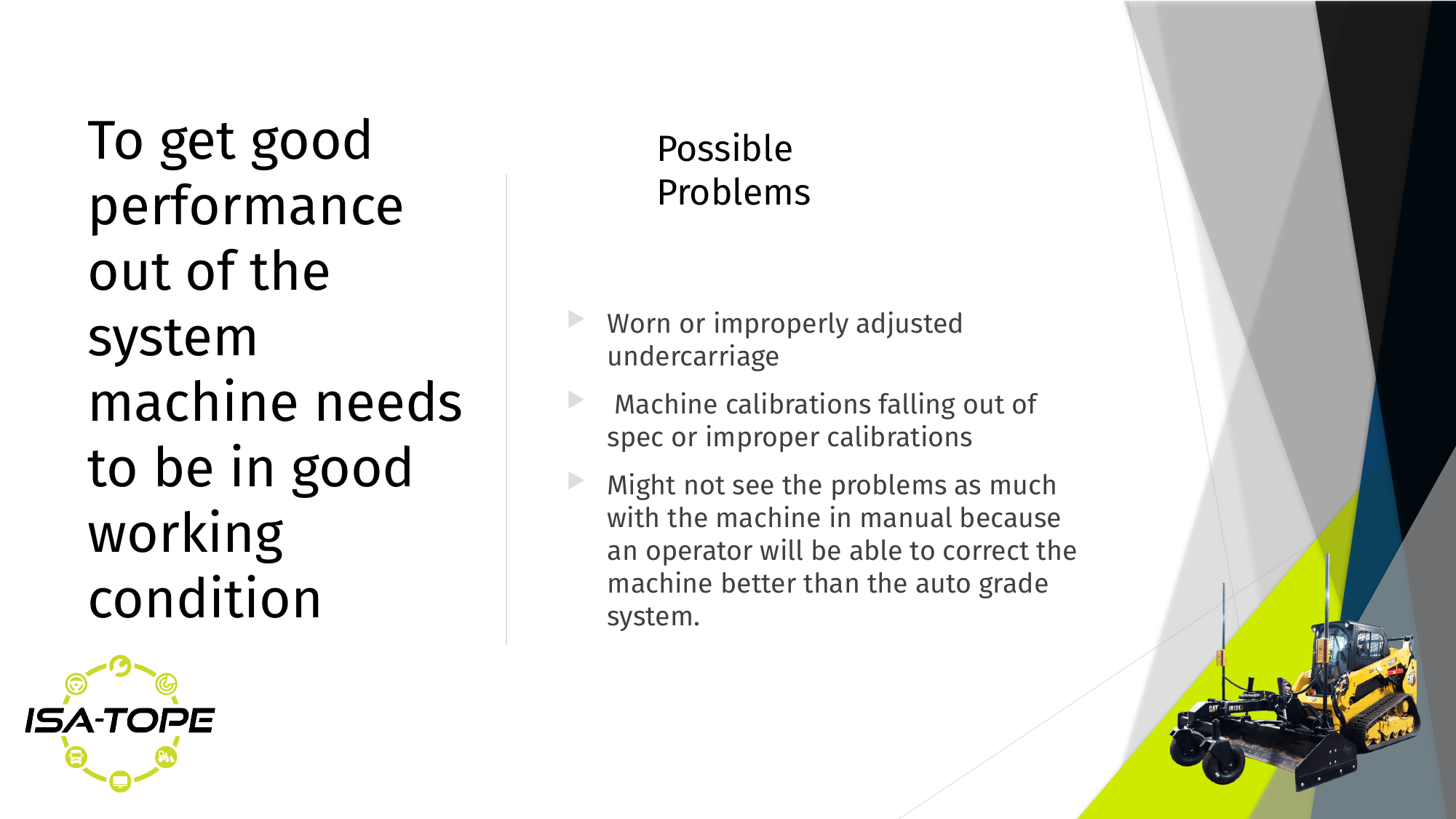

# To get good performance out of the system machine needs to be in good working condition
Possible Problems
Worn or improperly adjusted  undercarriage
 Machine calibrations falling out of spec or improper calibrations
Might not see the problems as much with the machine in manual because an operator will be able to correct the machine better than the auto grade system.